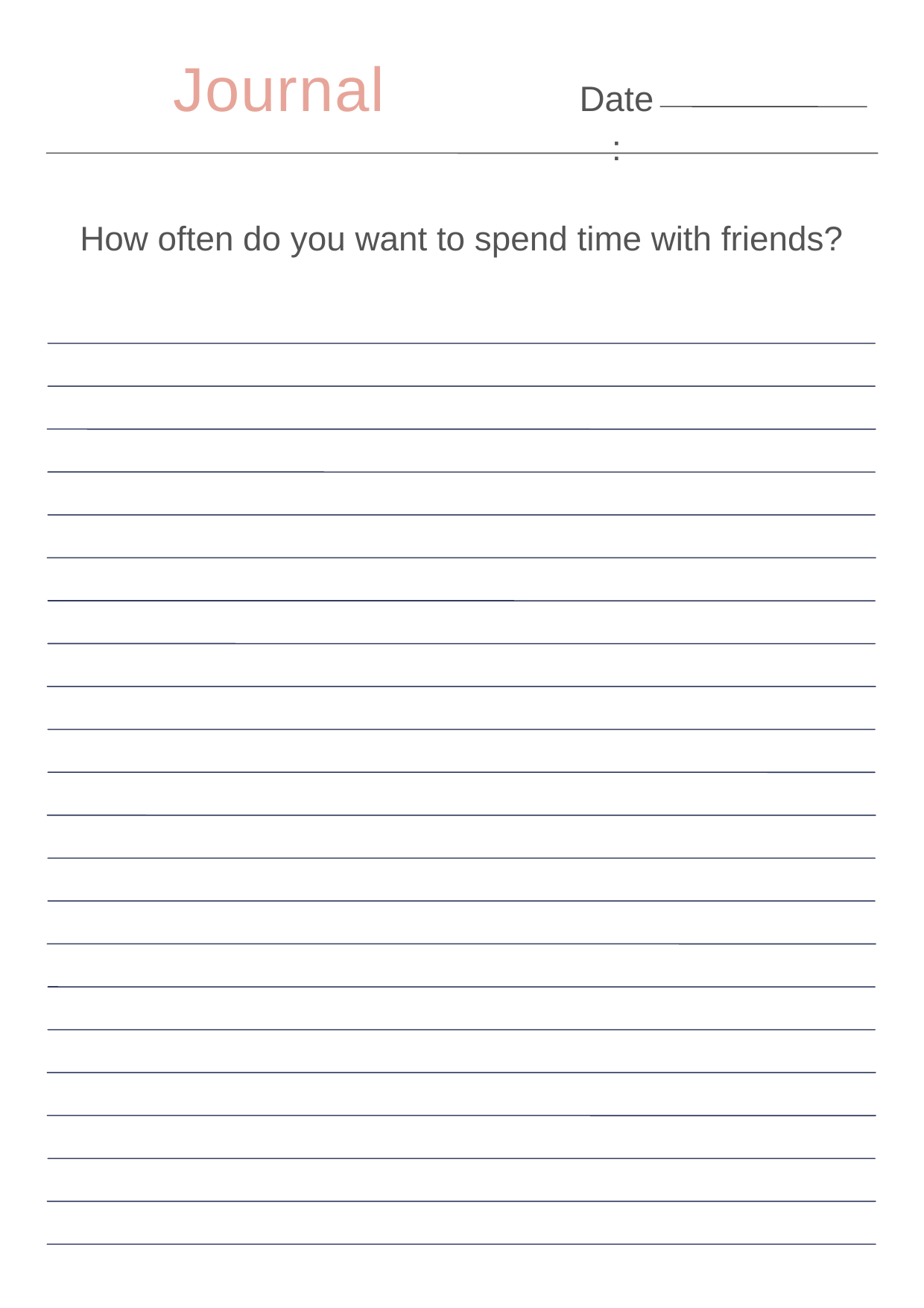

Journal
Date:

How often do you want to spend time with friends?